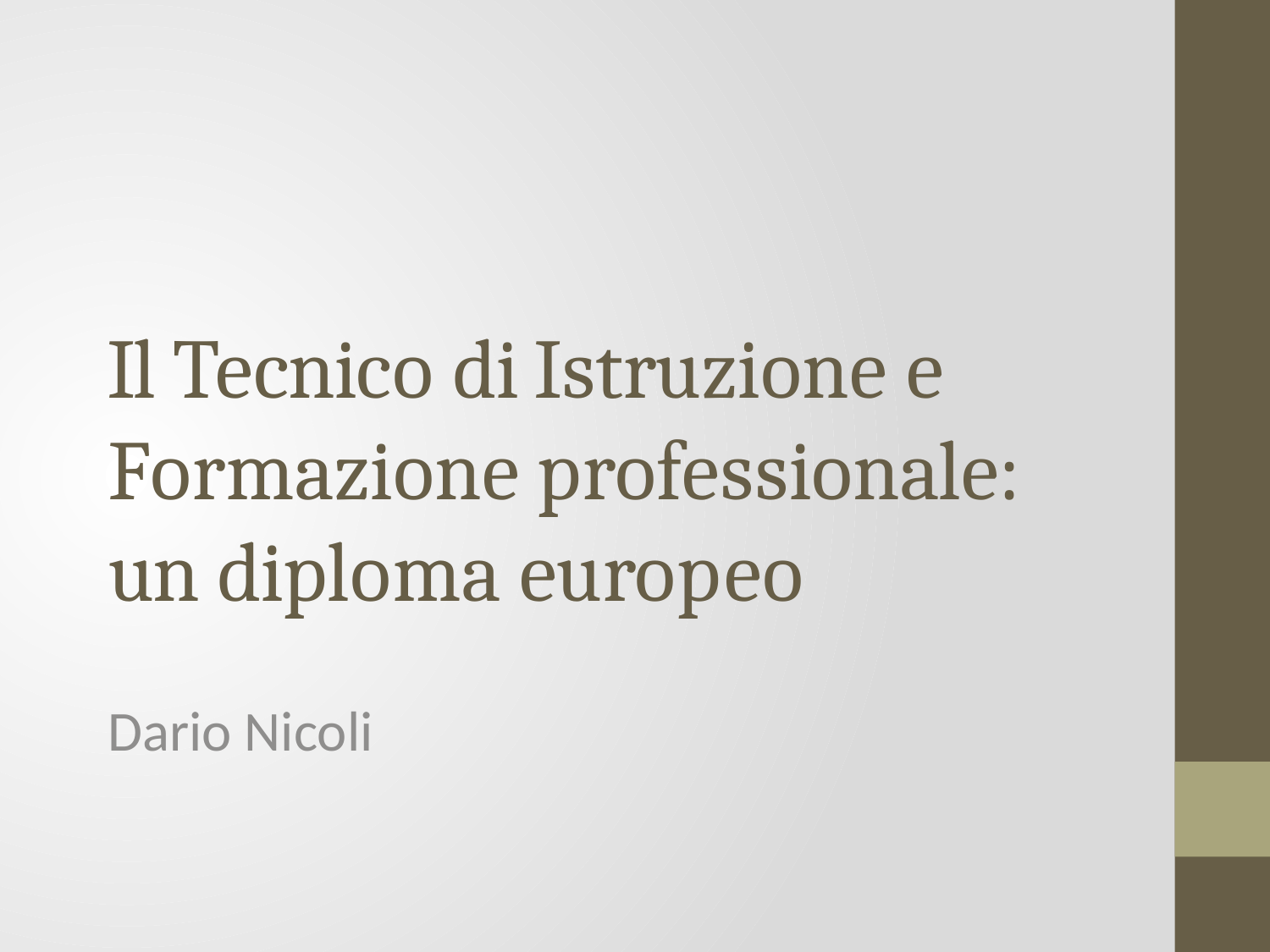

# Il Tecnico di Istruzione e Formazione professionale: un diploma europeo

Dario Nicoli